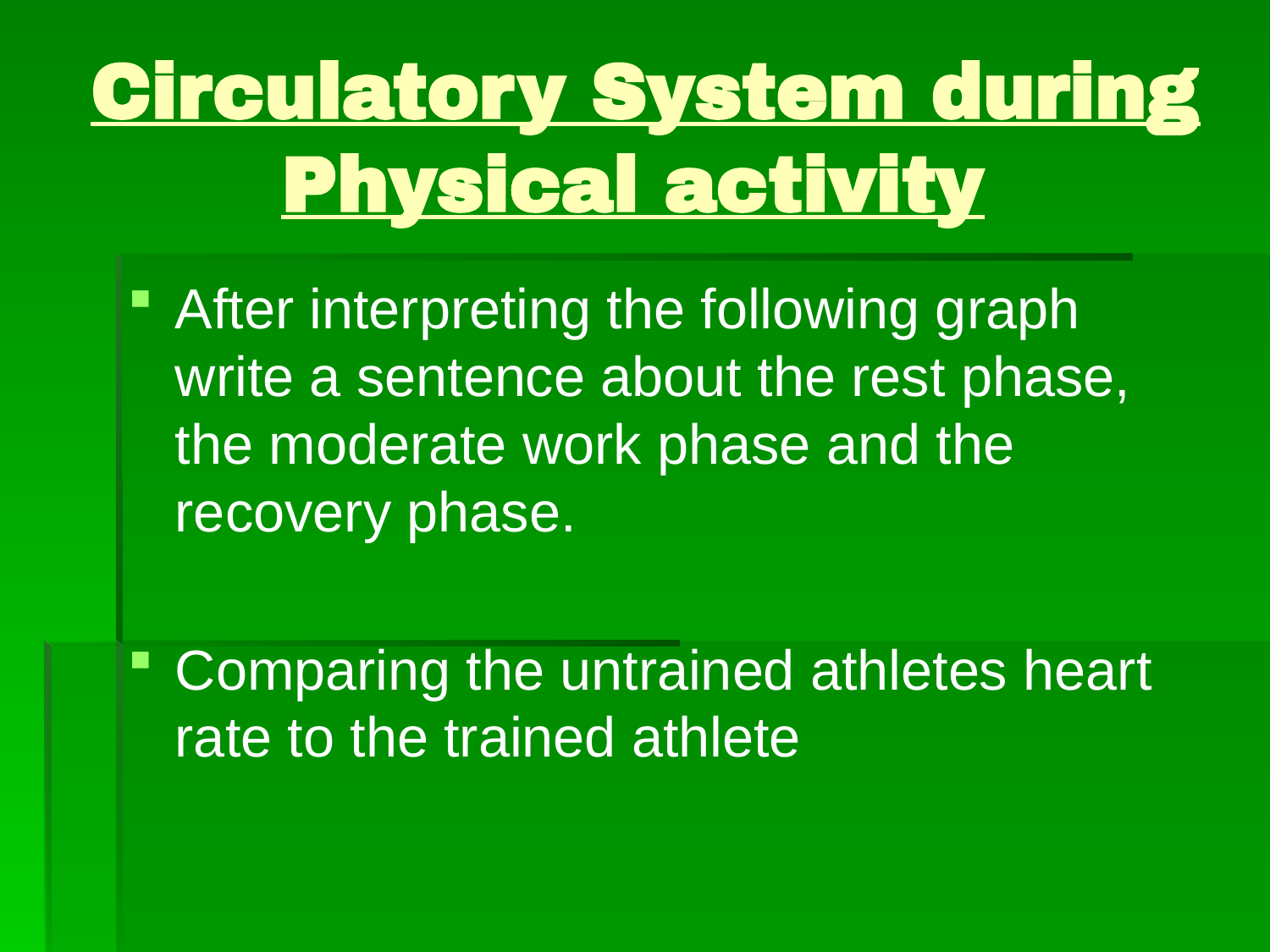

# Circulatory System during Physical activity
After interpreting the following graph write a sentence about the rest phase, the moderate work phase and the recovery phase.

Comparing the untrained athletes heart rate to the trained athlete